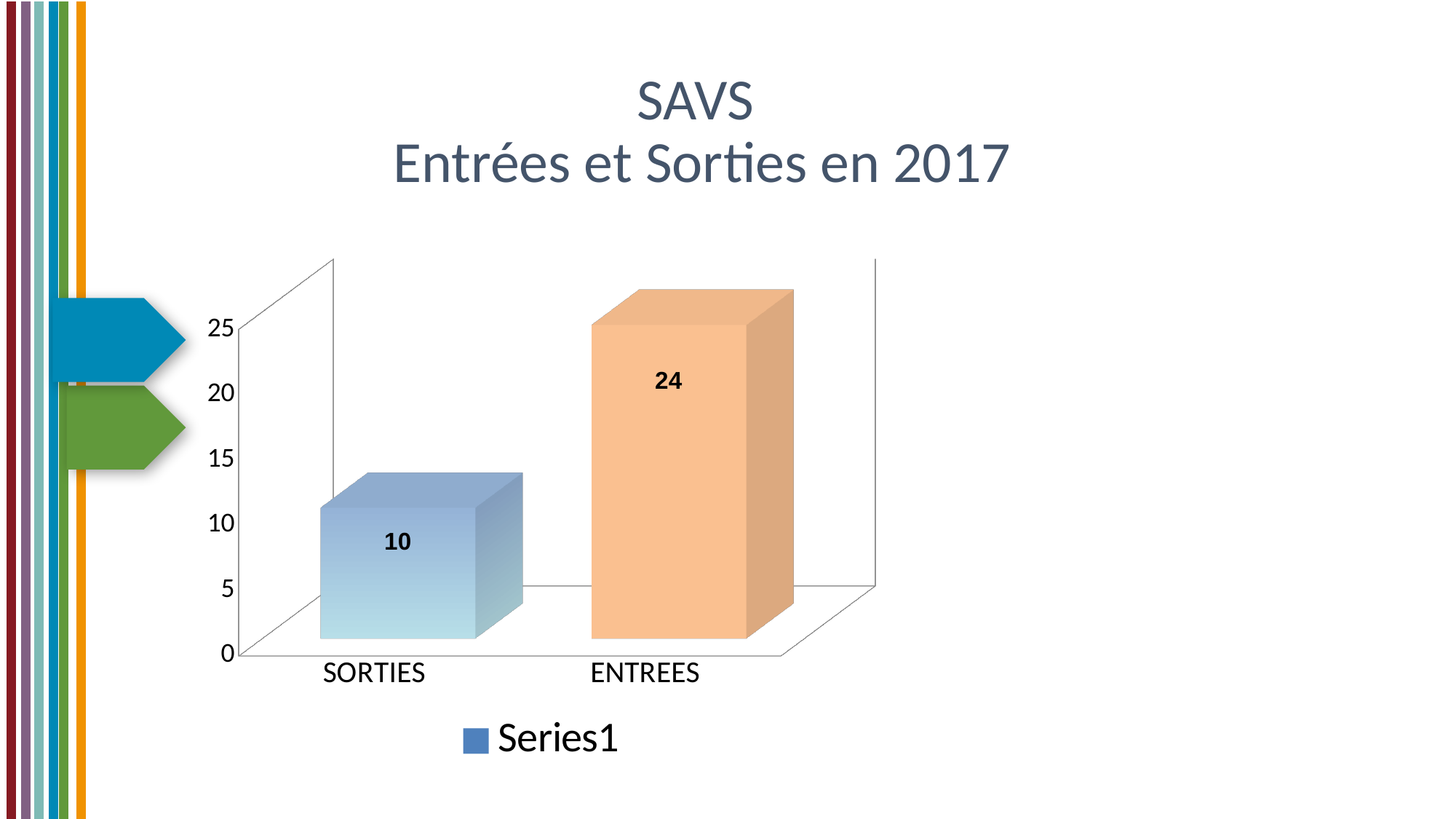

SAVS
Entrées et Sorties en 2017

[unsupported chart]